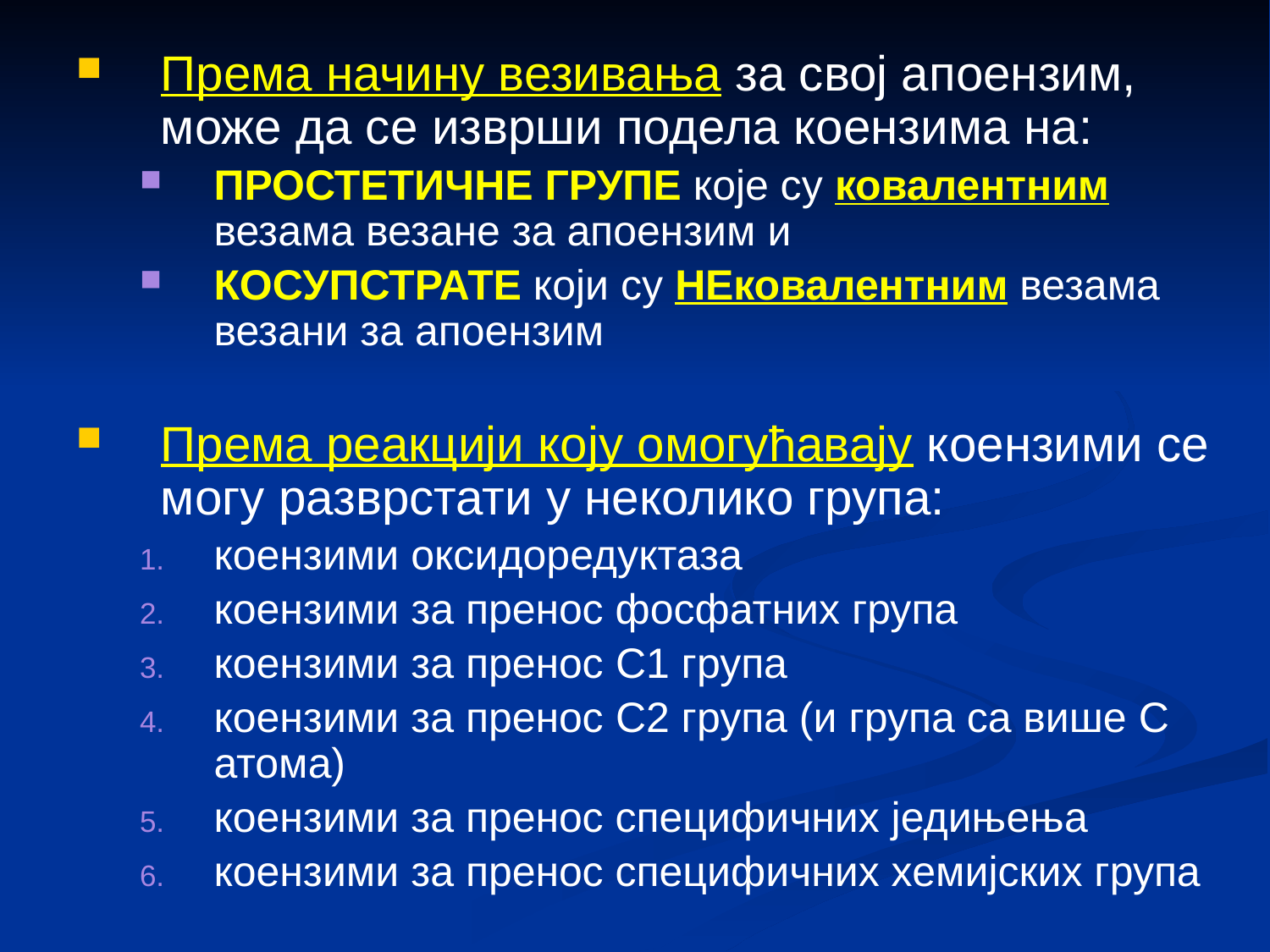

Према начину везивања за свој апоензим, може да се изврши подела коензима на:
ПРОСТЕТИЧНЕ ГРУПЕ које су ковалентним везама везане за апоензим и
КОСУПСТРАТЕ који су НЕковалентним везама везани за апоензим

Према реакцији коју омогућавају коензими се могу разврстати у неколико група:
коензими оксидоредуктаза
коензими за пренос фосфатних група
коензими за пренос C1 група
коензими за пренос C2 група (и група са више C атома)
коензими за пренос специфичних једињења
коензими за пренос специфичних хемијских група